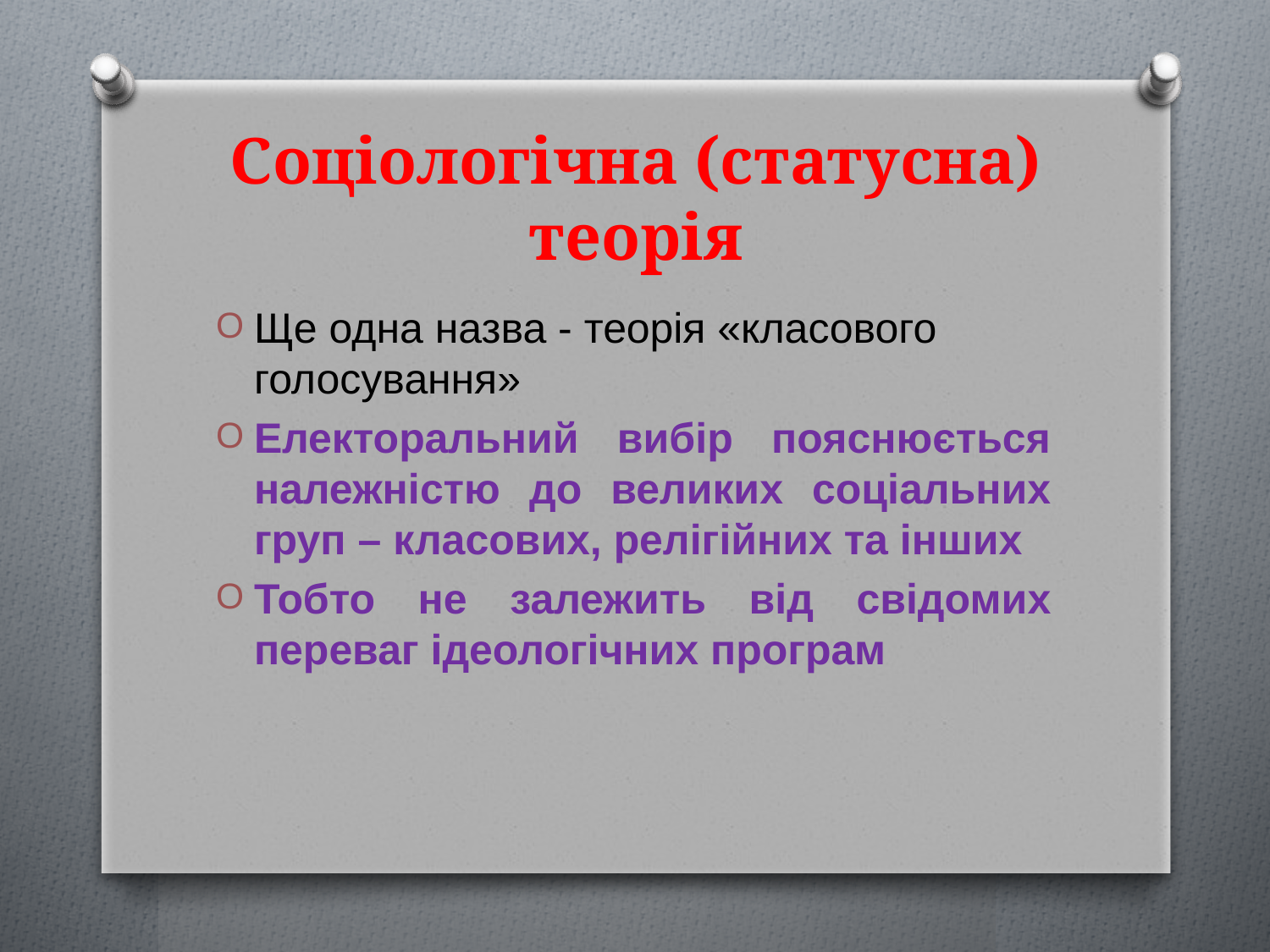

# Соціологічна (статусна) теорія
Ще одна назва - теорія «класового голосування»
Електоральний вибір пояснюється належністю до великих соціальних груп – класових, релігійних та інших
Тобто не залежить від свідомих переваг ідеологічних програм